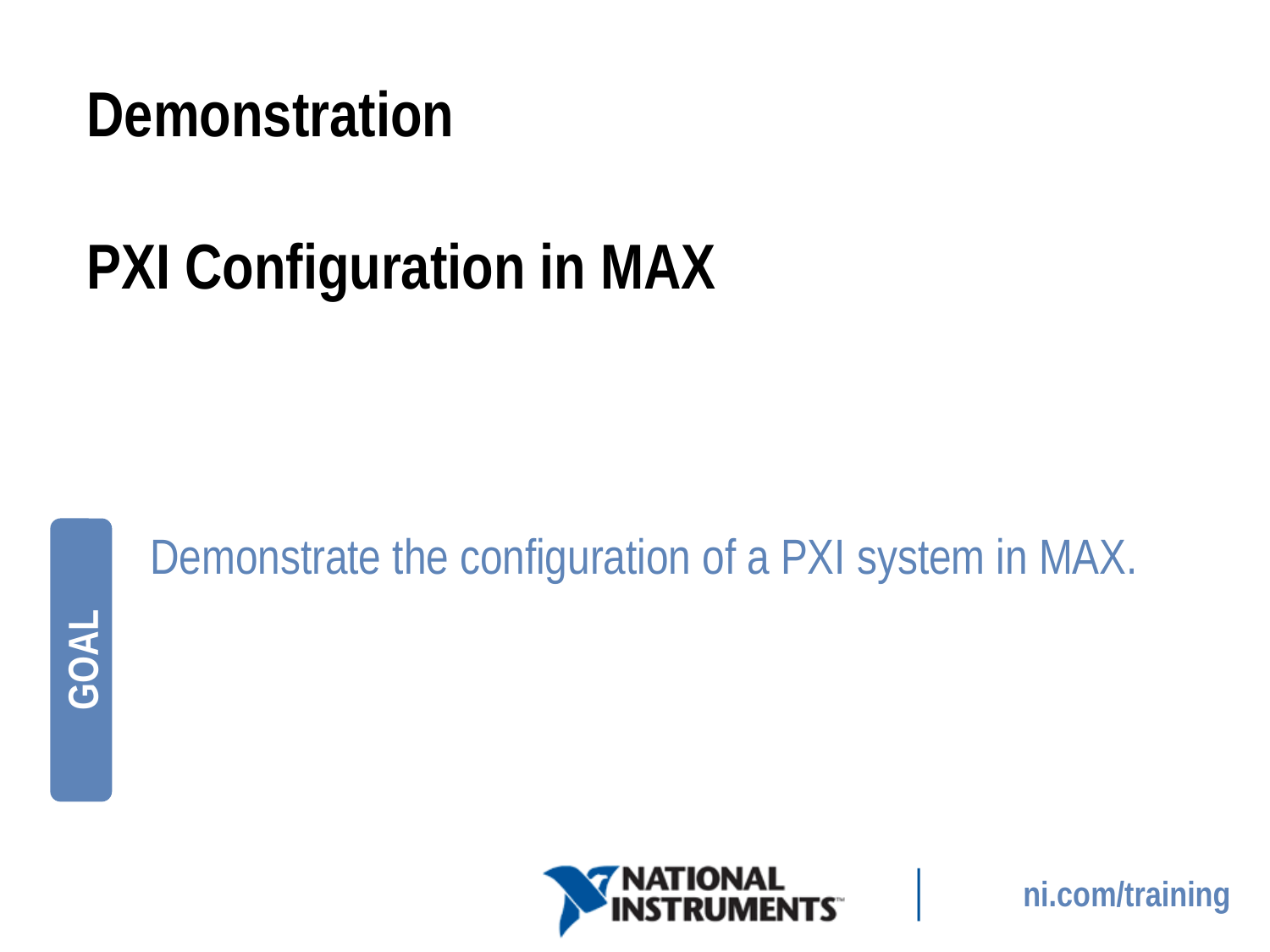

# Demonstration PXI Configuration in MAX
Demonstrate the configuration of a PXI system in MAX.